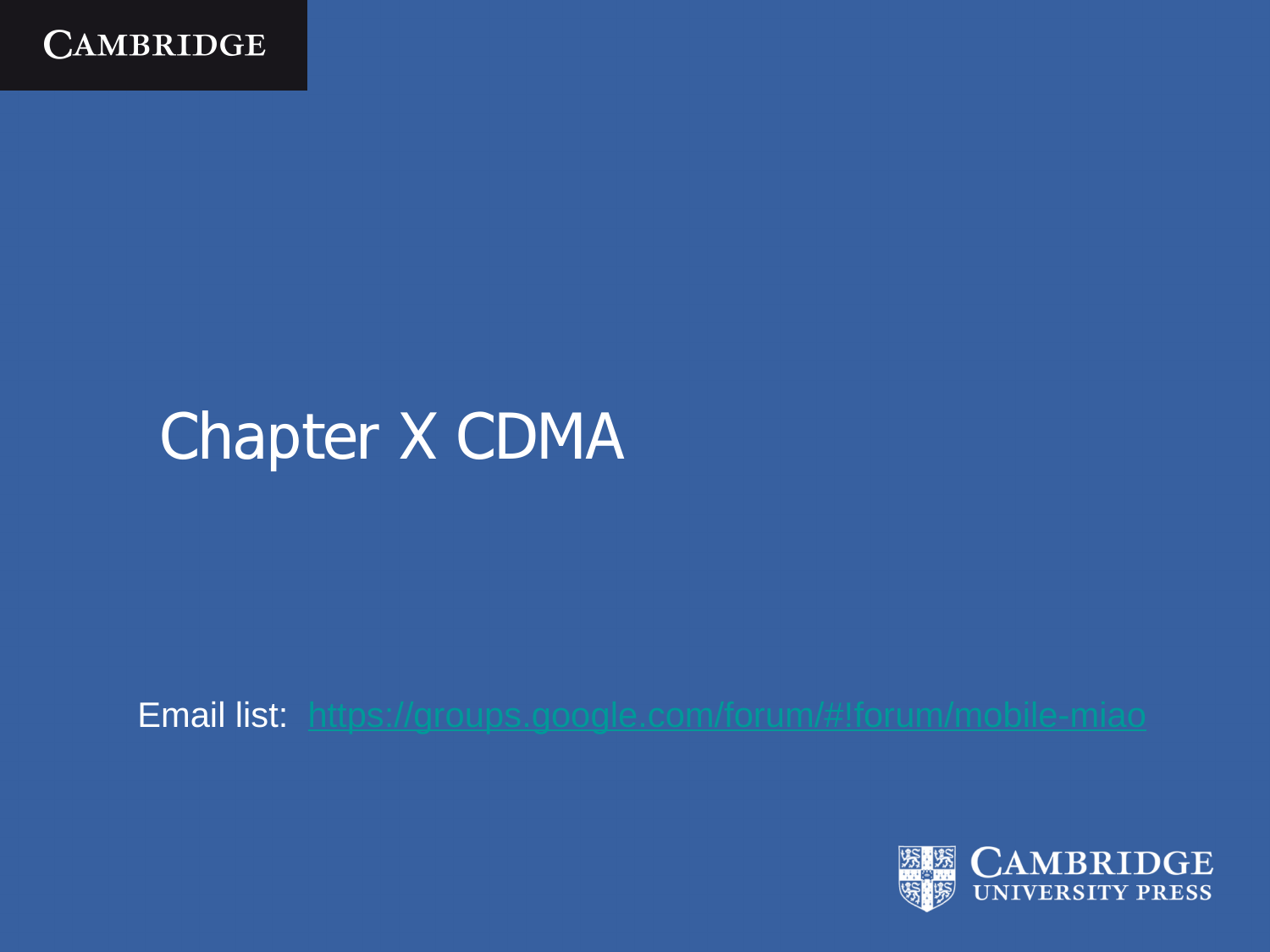

# Chapter X CDMA
Email list:  https://groups.google.com/forum/#!forum/mobile-miao